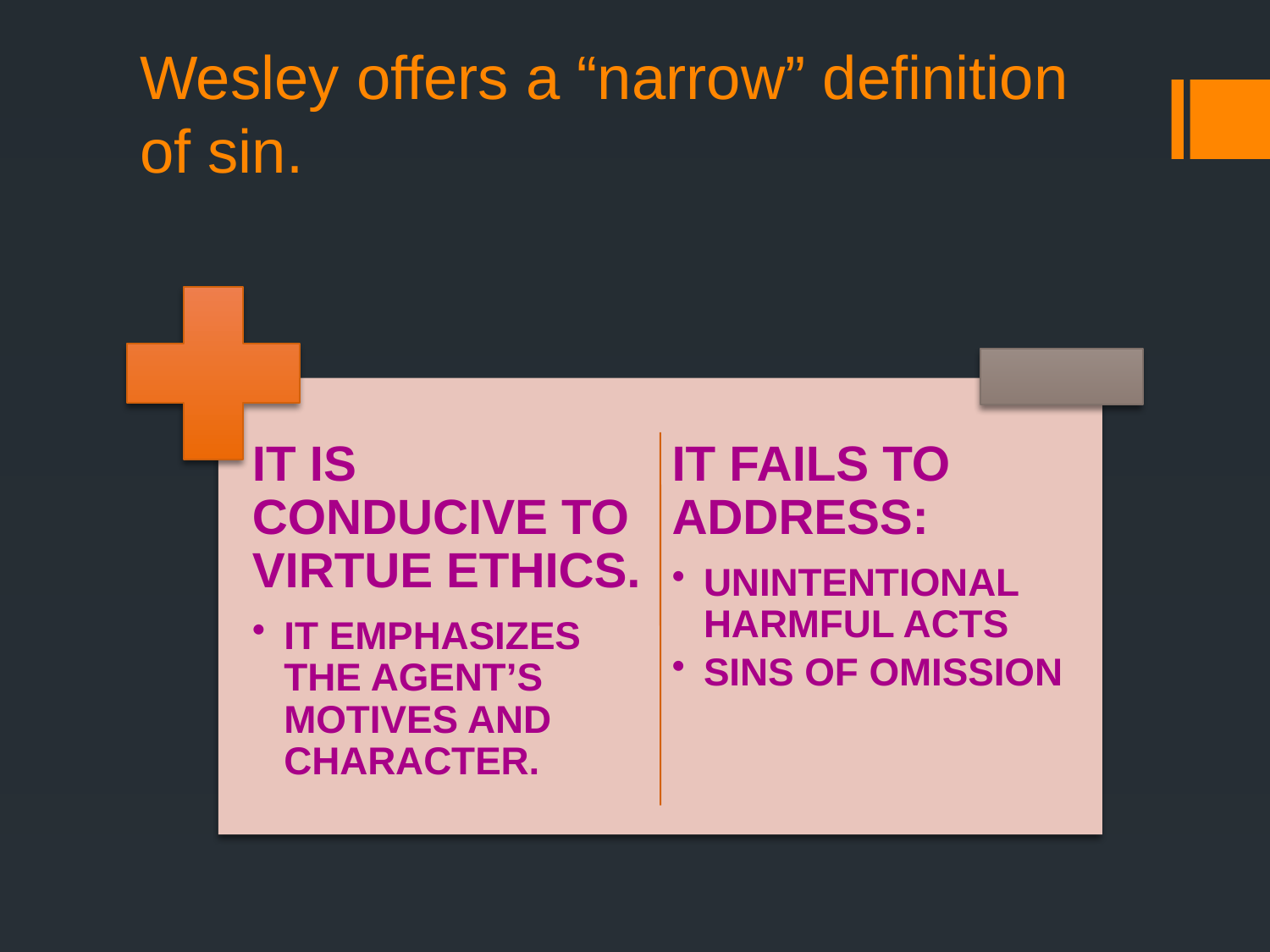

# Wesley offers a “narrow” definition of sin.
It is conducive to virtue ethics.
It emphasizes the agent’s motives and character.
It fails to address:
Unintentional harmful acts
Sins of omission